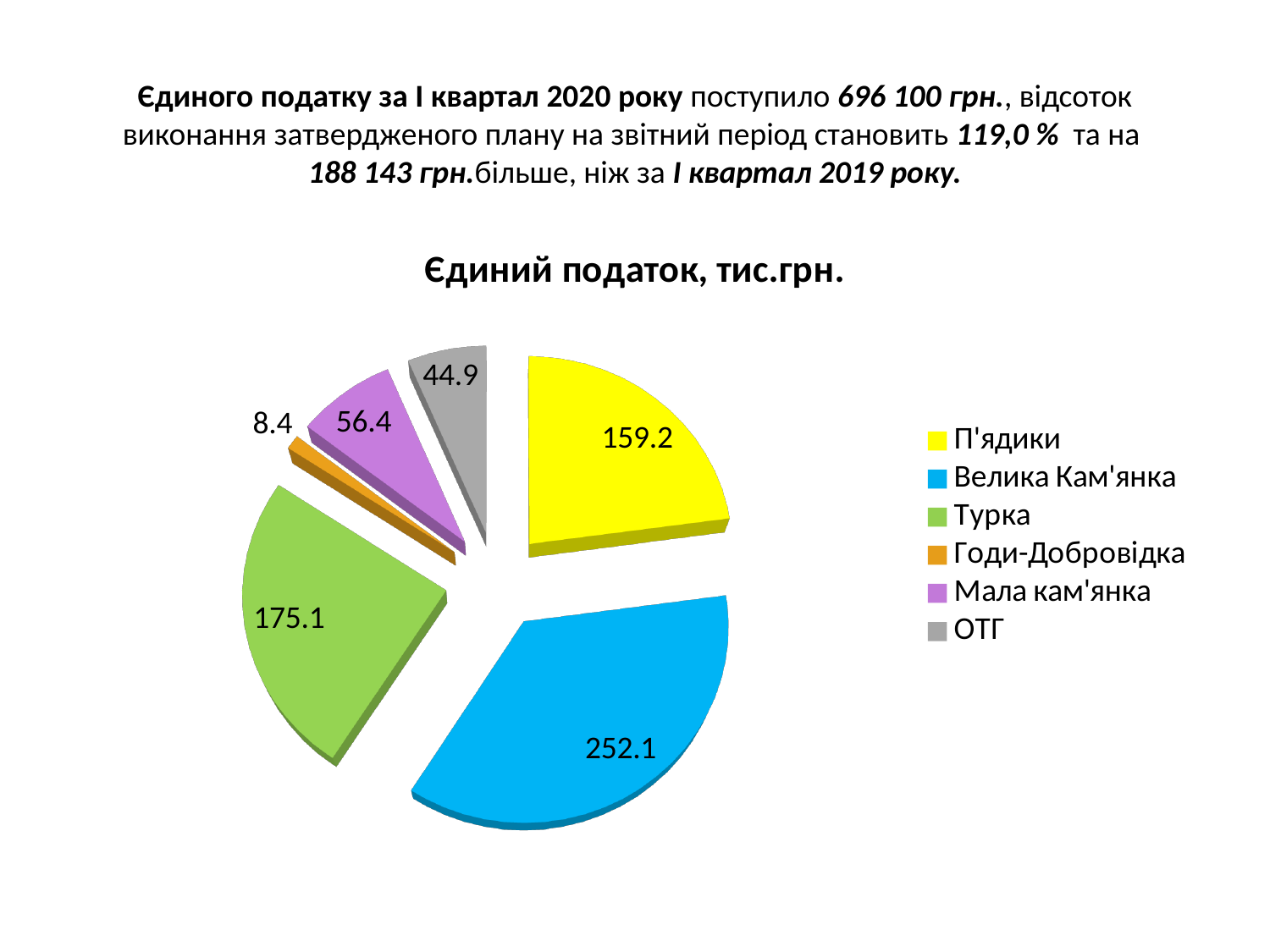

# Єдиного податку за І квартал 2020 року поступило 696 100 грн., відсоток виконання затвердженого плану на звітний період становить 119,0 %  та на 188 143 грн.більше, ніж за І квартал 2019 року.

[unsupported chart]